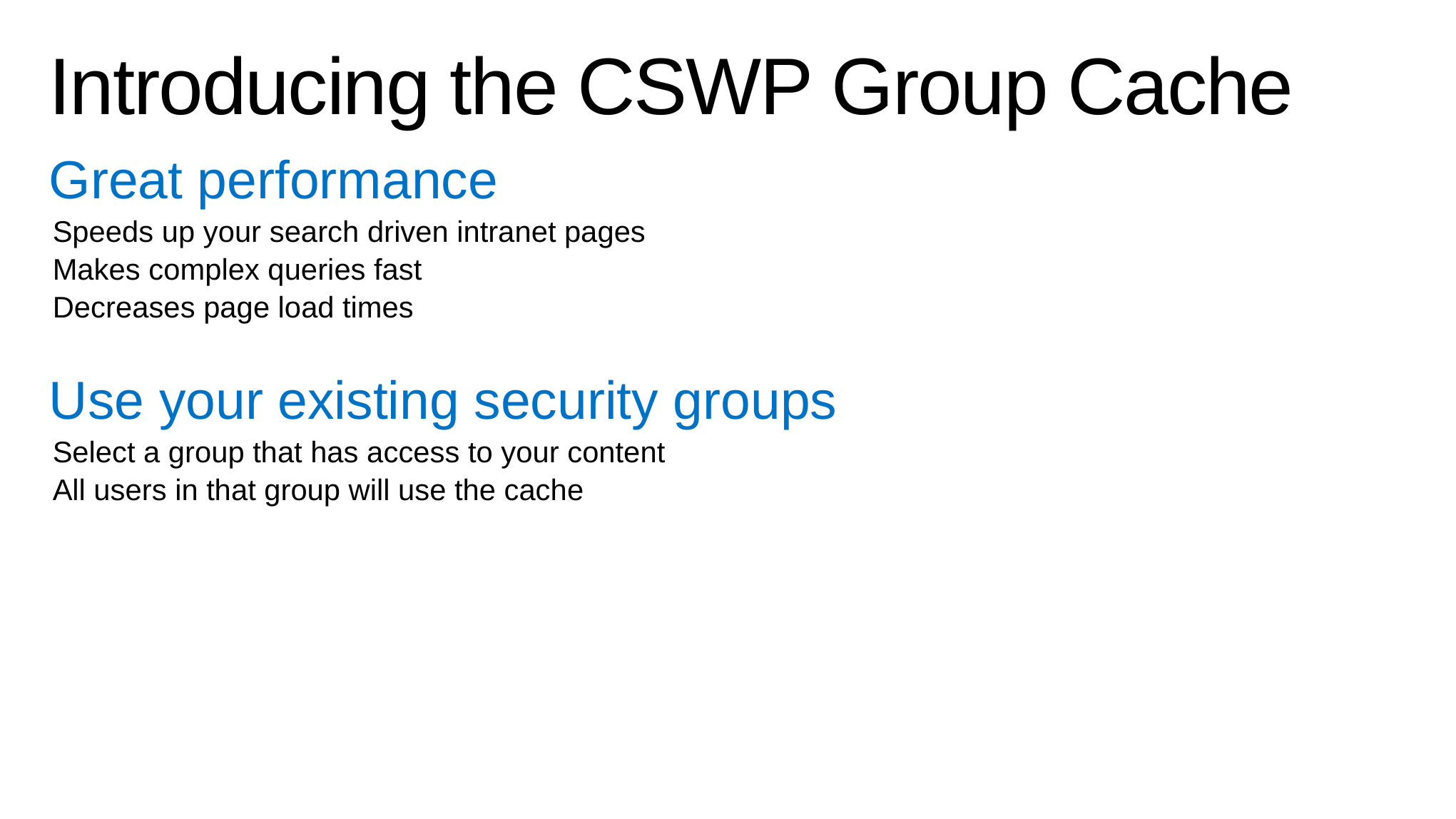

# Introducing the CSWP Group Cache
Great performance
Speeds up your search driven intranet pages
Makes complex queries fast
Decreases page load times

Use your existing security groups
Select a group that has access to your content
All users in that group will use the cache